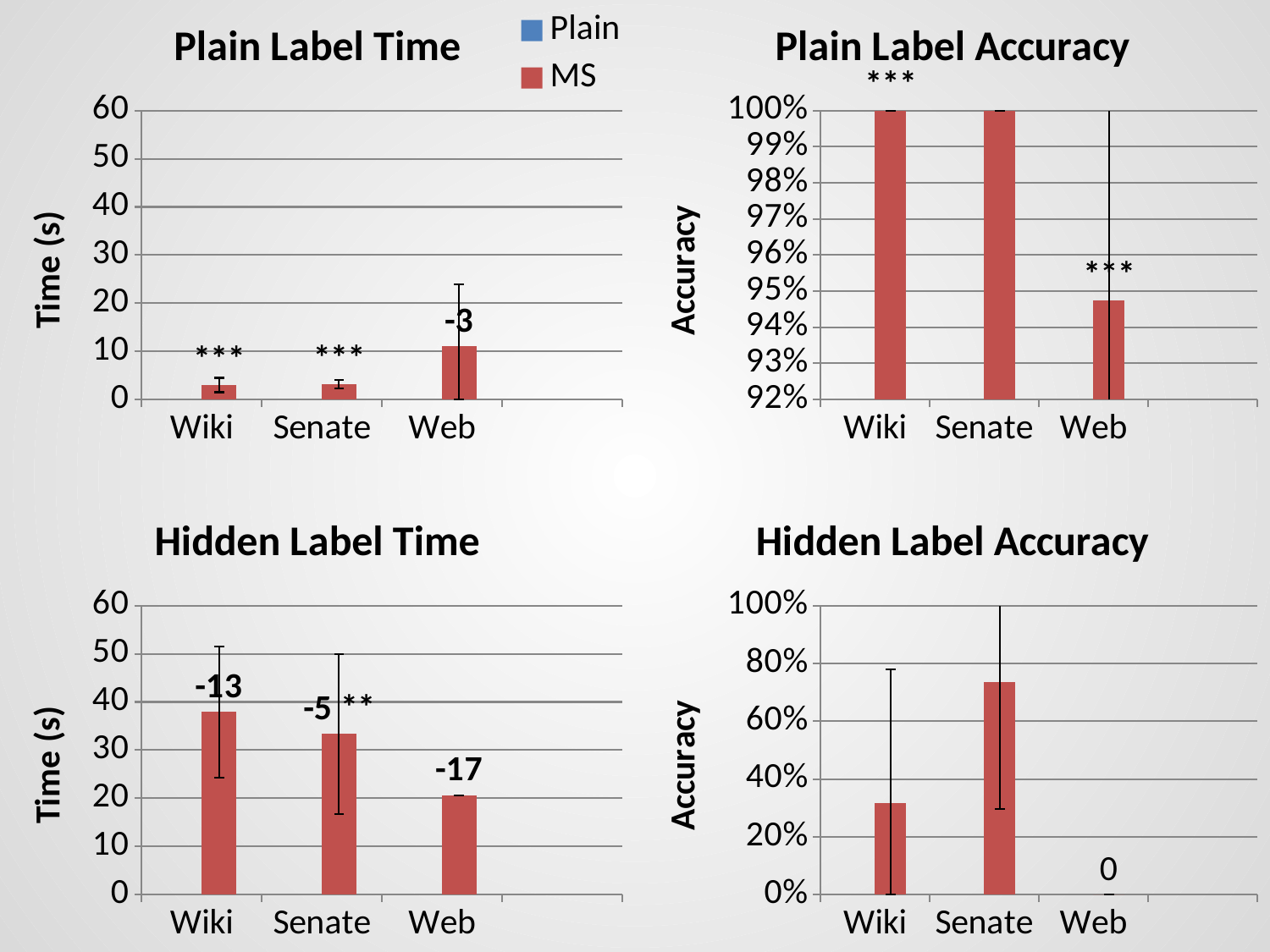

### Chart: Plain Label Accuracy

| Category |  |  |
|---|---|---|
| Wiki | 0.29411764705882354 | 1.0 |
| Senate | 1.0 | 1.0 |
| Web | 0.0 | 0.9473684210526315 |

### Chart: Plain Label Time

| Category |  |  |
|---|---|---|
| Wiki | 32.32 | 3.0152631578947364 |
| Senate | 13.705294117647059 | 3.1573684210526314 |
| Web | 0.0 | 11.136111111111113 |

### Chart: Hidden Label Time

| Category |  |  |
|---|---|---|
| Wiki | 23.287142857142857 | 37.910000000000004 |
| Senate | 18.049230769230768 | 33.34214285714286 |
| Web | 38.1 | 20.66 |

### Chart: Hidden Label Accuracy

| Category |  |  |
|---|---|---|
| Wiki | 0.4117647058823529 | 0.3157894736842105 |
| Senate | 0.7647058823529411 | 0.7368421052631579 |
| Web | 0.058823529411764705 | 0.0 |